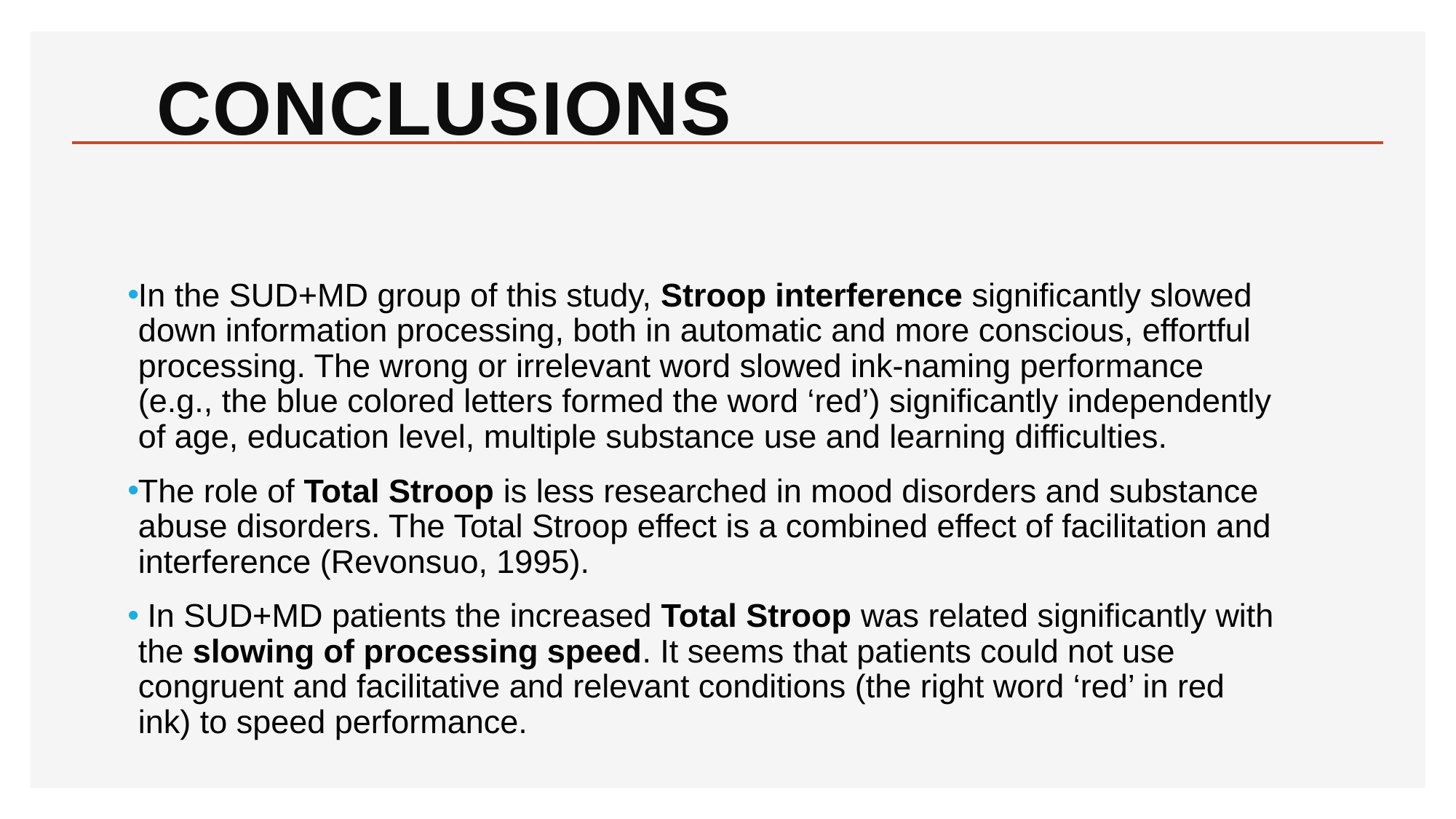

# Conclusions
In the SUD+MD group of this study, Stroop interference significantly slowed down information processing, both in automatic and more conscious, effortful processing. The wrong or irrelevant word slowed ink-naming performance (e.g., the blue colored letters formed the word ‘red’) significantly independently of age, education level, multiple substance use and learning difficulties.
The role of Total Stroop is less researched in mood disorders and substance abuse disorders. The Total Stroop effect is a combined effect of facilitation and interference (Revonsuo, 1995).
 In SUD+MD patients the increased Total Stroop was related significantly with the slowing of processing speed. It seems that patients could not use congruent and facilitative and relevant conditions (the right word ‘red’ in red ink) to speed performance.